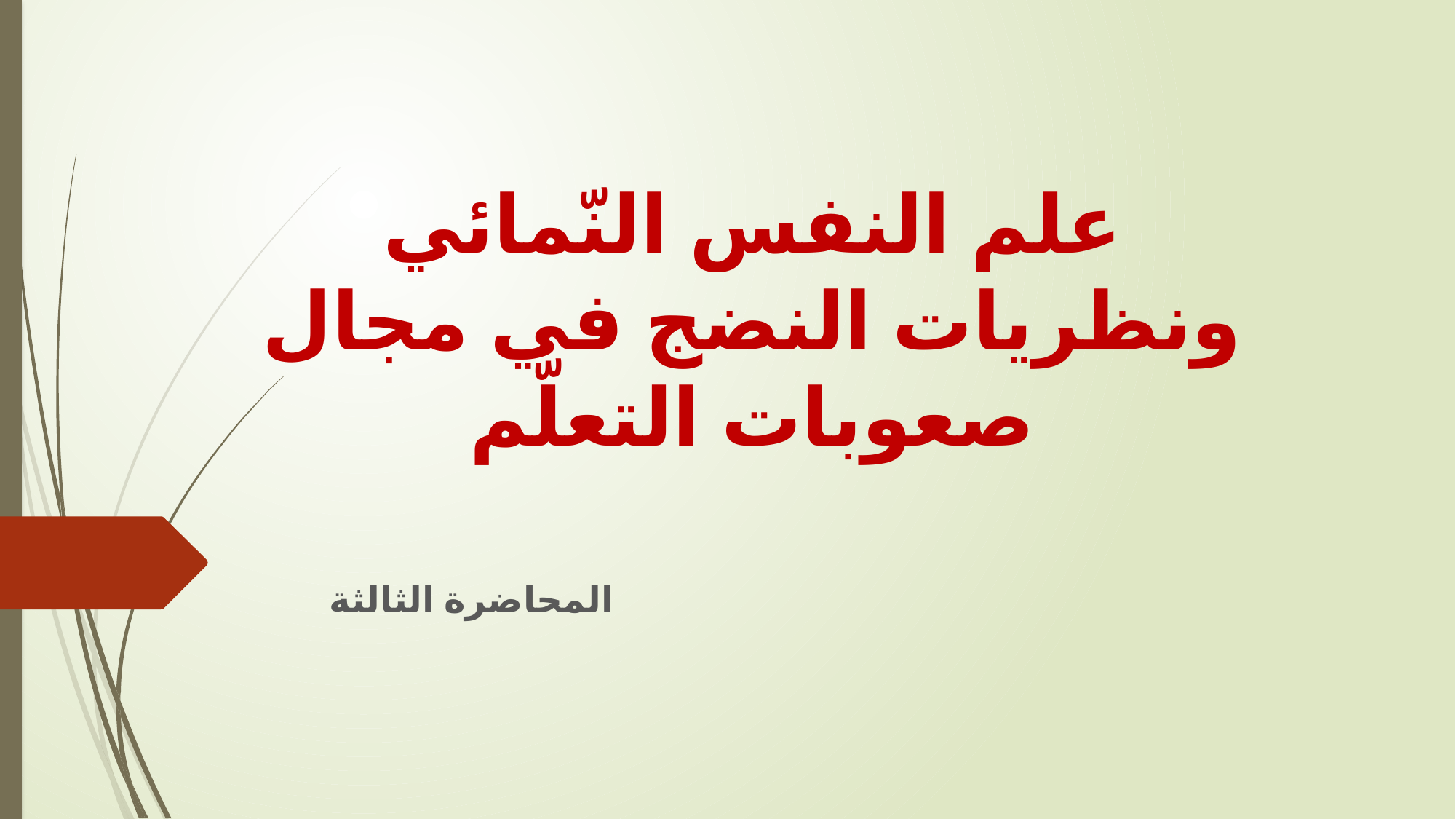

# علم النفس النّمائي ونظريات النضج في مجال صعوبات التعلّم
المحاضرة الثالثة